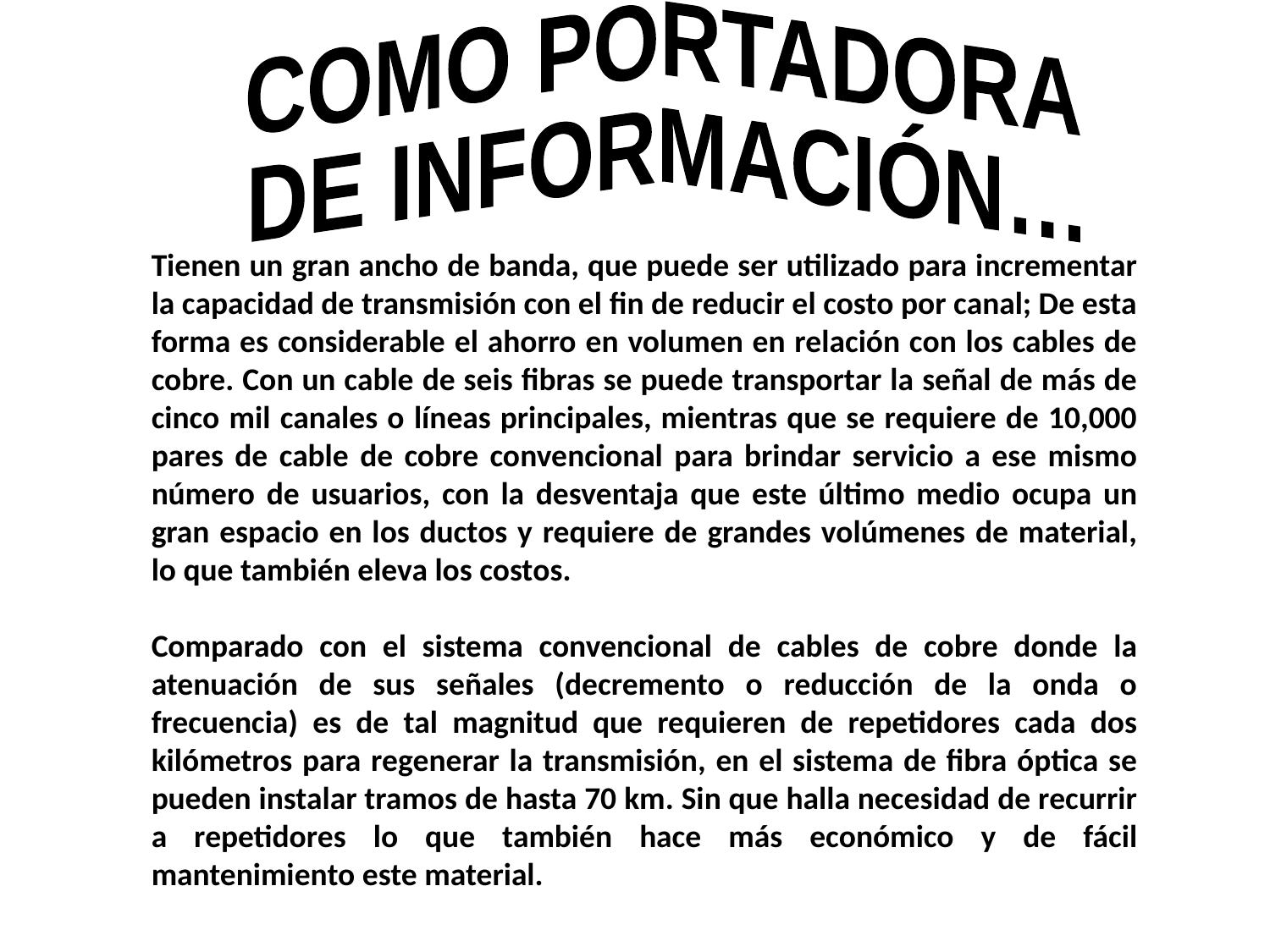

COMO PORTADORA
DE INFORMACIÓN…
Tienen un gran ancho de banda, que puede ser utilizado para incrementar la capacidad de transmisión con el fin de reducir el costo por canal; De esta forma es considerable el ahorro en volumen en relación con los cables de cobre. Con un cable de seis fibras se puede transportar la señal de más de cinco mil canales o líneas principales, mientras que se requiere de 10,000 pares de cable de cobre convencional para brindar servicio a ese mismo número de usuarios, con la desventaja que este último medio ocupa un gran espacio en los ductos y requiere de grandes volúmenes de material, lo que también eleva los costos.

Comparado con el sistema convencional de cables de cobre donde la atenuación de sus señales (decremento o reducción de la onda o frecuencia) es de tal magnitud que requieren de repetidores cada dos kilómetros para regenerar la transmisión, en el sistema de fibra óptica se pueden instalar tramos de hasta 70 km. Sin que halla necesidad de recurrir a repetidores lo que también hace más económico y de fácil mantenimiento este material.